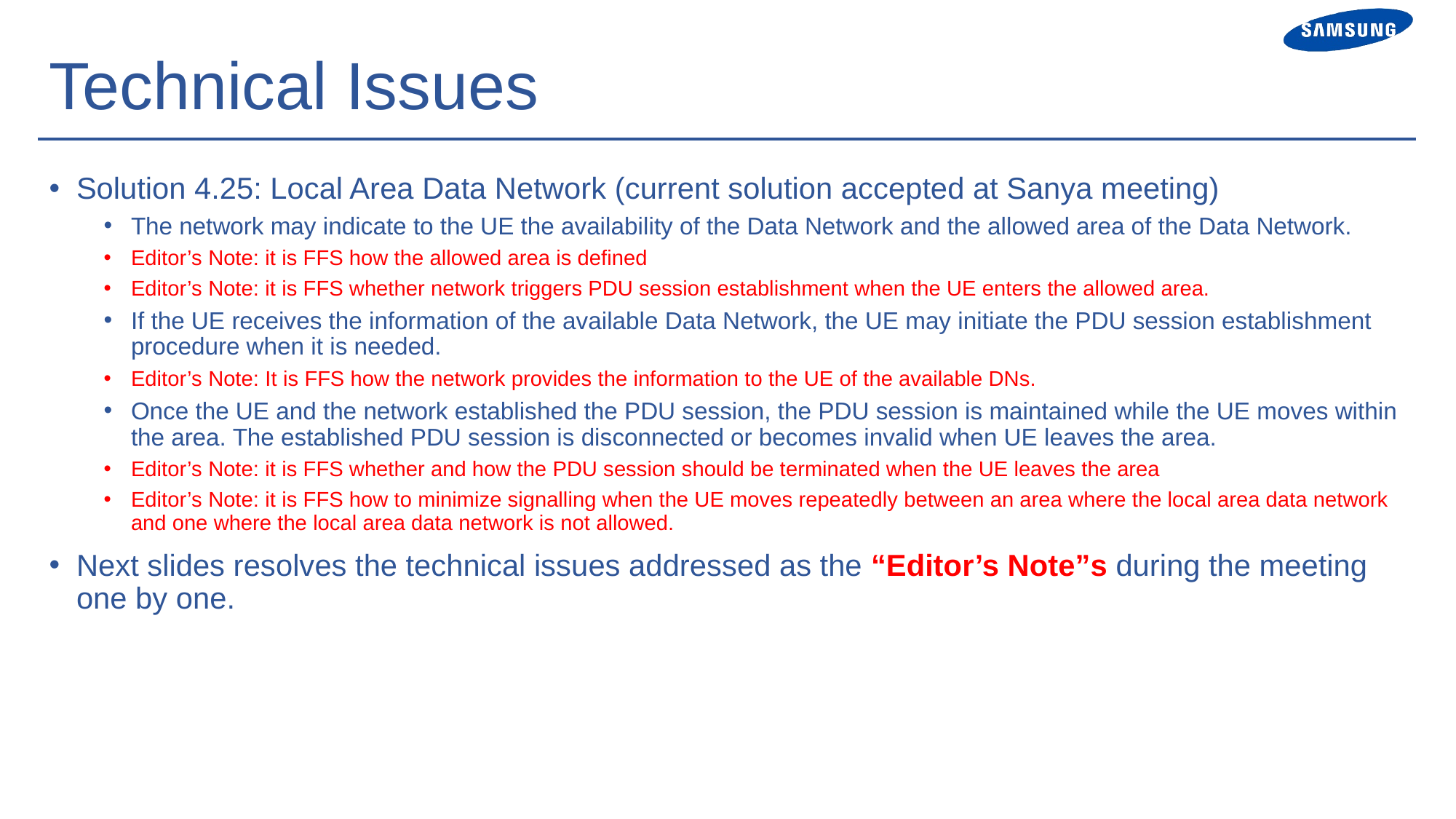

# Technical Issues
Solution 4.25: Local Area Data Network (current solution accepted at Sanya meeting)
The network may indicate to the UE the availability of the Data Network and the allowed area of the Data Network.
Editor’s Note: it is FFS how the allowed area is defined
Editor’s Note: it is FFS whether network triggers PDU session establishment when the UE enters the allowed area.
If the UE receives the information of the available Data Network, the UE may initiate the PDU session establishment procedure when it is needed.
Editor’s Note: It is FFS how the network provides the information to the UE of the available DNs.
Once the UE and the network established the PDU session, the PDU session is maintained while the UE moves within the area. The established PDU session is disconnected or becomes invalid when UE leaves the area.
Editor’s Note: it is FFS whether and how the PDU session should be terminated when the UE leaves the area
Editor’s Note: it is FFS how to minimize signalling when the UE moves repeatedly between an area where the local area data network and one where the local area data network is not allowed.
Next slides resolves the technical issues addressed as the “Editor’s Note”s during the meeting one by one.